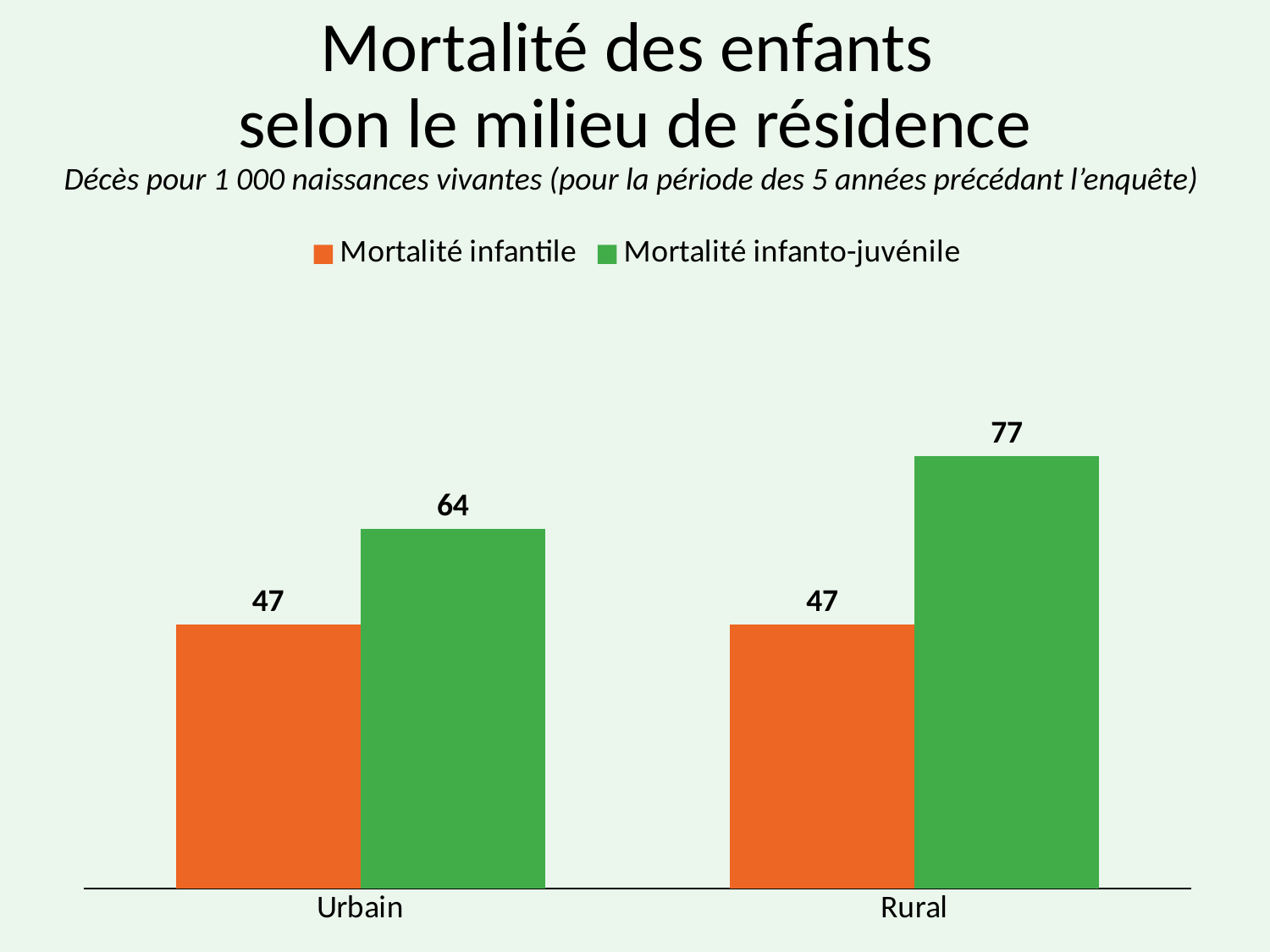

# Mortalité des enfants selon le milieu de résidence
Décès pour 1 000 naissances vivantes (pour la période des 5 années précédant l’enquête)

### Chart

| Category | Mortalité infantile | Mortalité infanto-juvénile |
|---|---|---|
| Urbain | 47.0 | 64.0 |
| Rural | 47.0 | 77.0 |